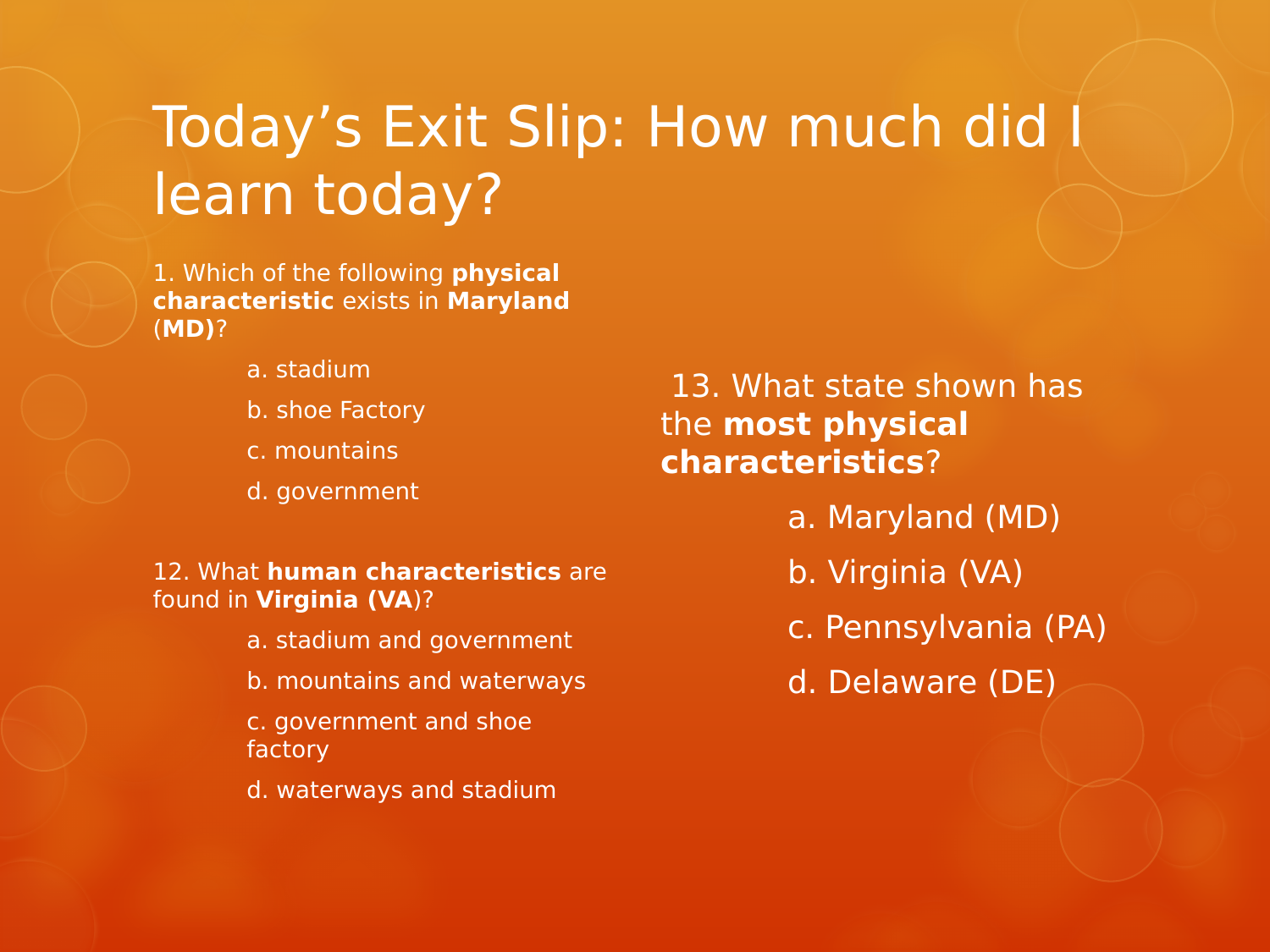

# Today’s Exit Slip: How much did I learn today?
1. Which of the following physical characteristic exists in Maryland (MD)?
	a. stadium
	b. shoe Factory
	c. mountains
	d. government

12. What human characteristics are found in Virginia (VA)?
	a. stadium and government
	b. mountains and waterways
	c. government and shoe 	factory
	d. waterways and stadium

 13. What state shown has the most physical characteristics?
	a. Maryland (MD)
	b. Virginia (VA)
	c. Pennsylvania (PA)
	d. Delaware (DE)